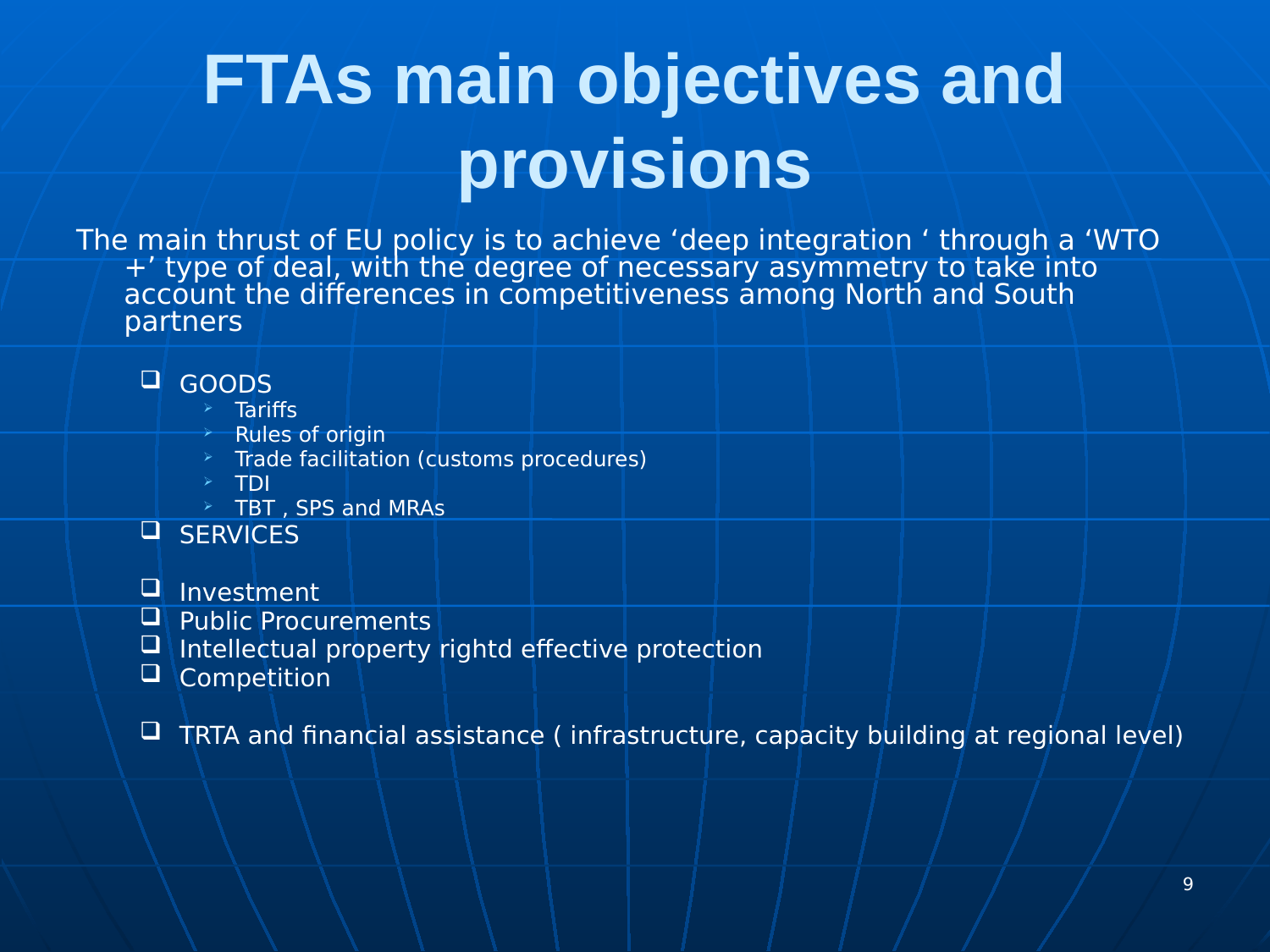

# FTAs main objectives and provisions
The main thrust of EU policy is to achieve ‘deep integration ‘ through a ‘WTO +’ type of deal, with the degree of necessary asymmetry to take into account the differences in competitiveness among North and South partners

GOODS
Tariffs
Rules of origin
Trade facilitation (customs procedures)
TDI
TBT , SPS and MRAs
SERVICES

Investment
Public Procurements
Intellectual property rightd effective protection
Competition

TRTA and financial assistance ( infrastructure, capacity building at regional level)

9